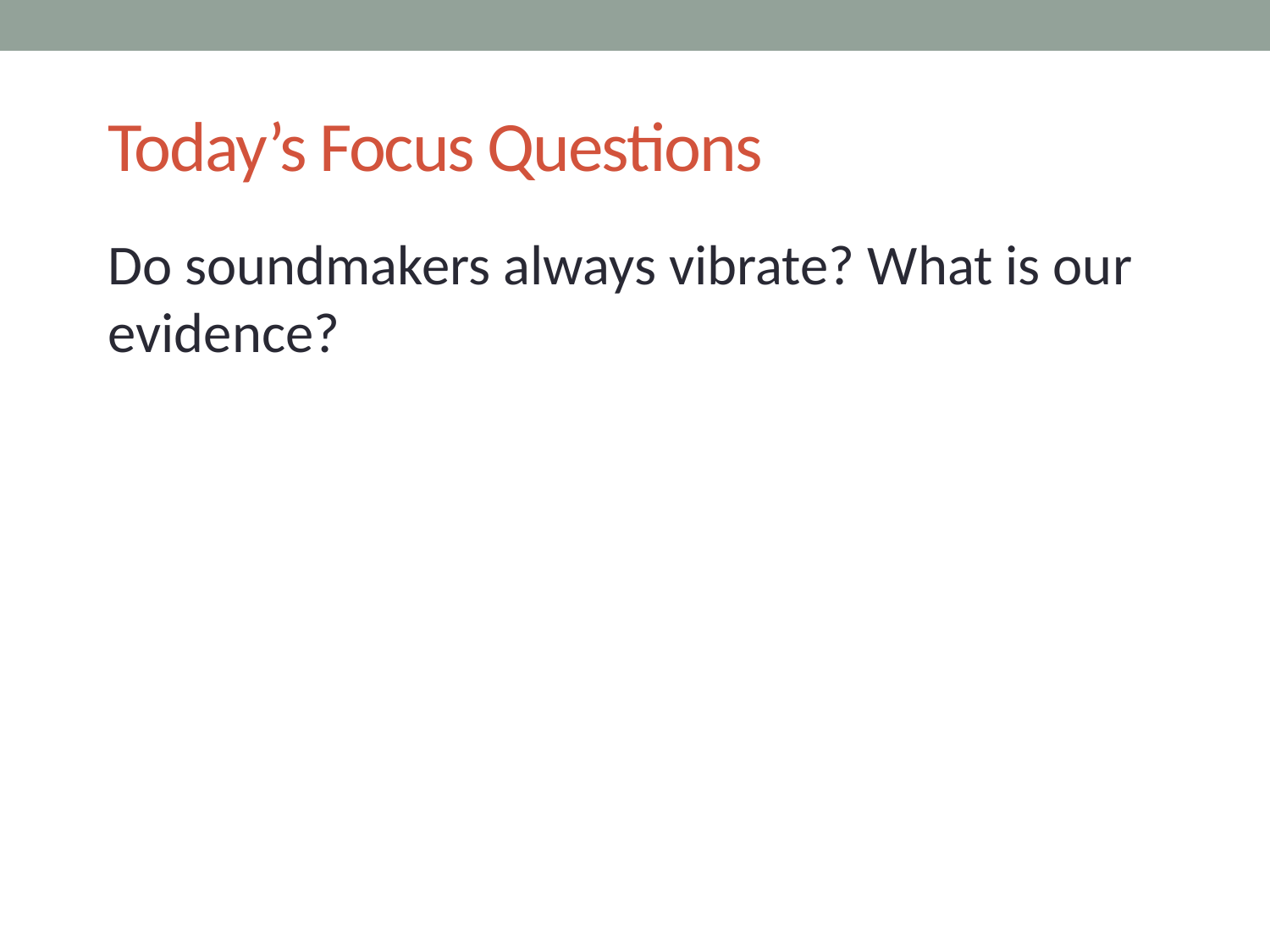

# Today’s Focus Questions
Do soundmakers always vibrate? What is our evidence?